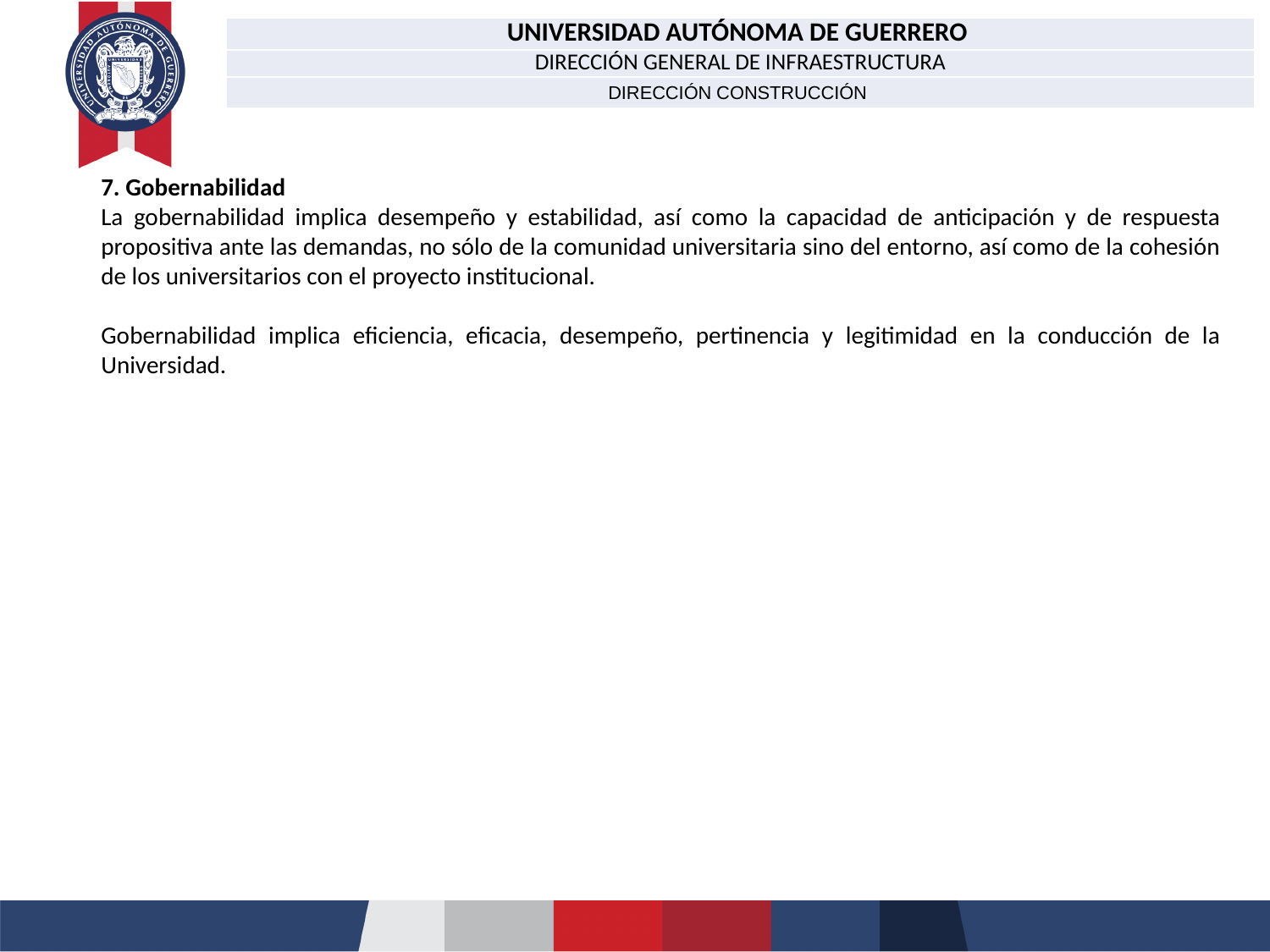

| UNIVERSIDAD AUTÓNOMA DE GUERRERO |
| --- |
| DIRECCIÓN GENERAL DE INFRAESTRUCTURA |
| DIRECCIÓN CONSTRUCCIÓN |
7. Gobernabilidad
La gobernabilidad implica desempeño y estabilidad, así como la capacidad de anticipación y de respuesta propositiva ante las demandas, no sólo de la comunidad universitaria sino del entorno, así como de la cohesión de los universitarios con el proyecto institucional.

Gobernabilidad implica eficiencia, eficacia, desempeño, pertinencia y legitimidad en la conducción de la Universidad.